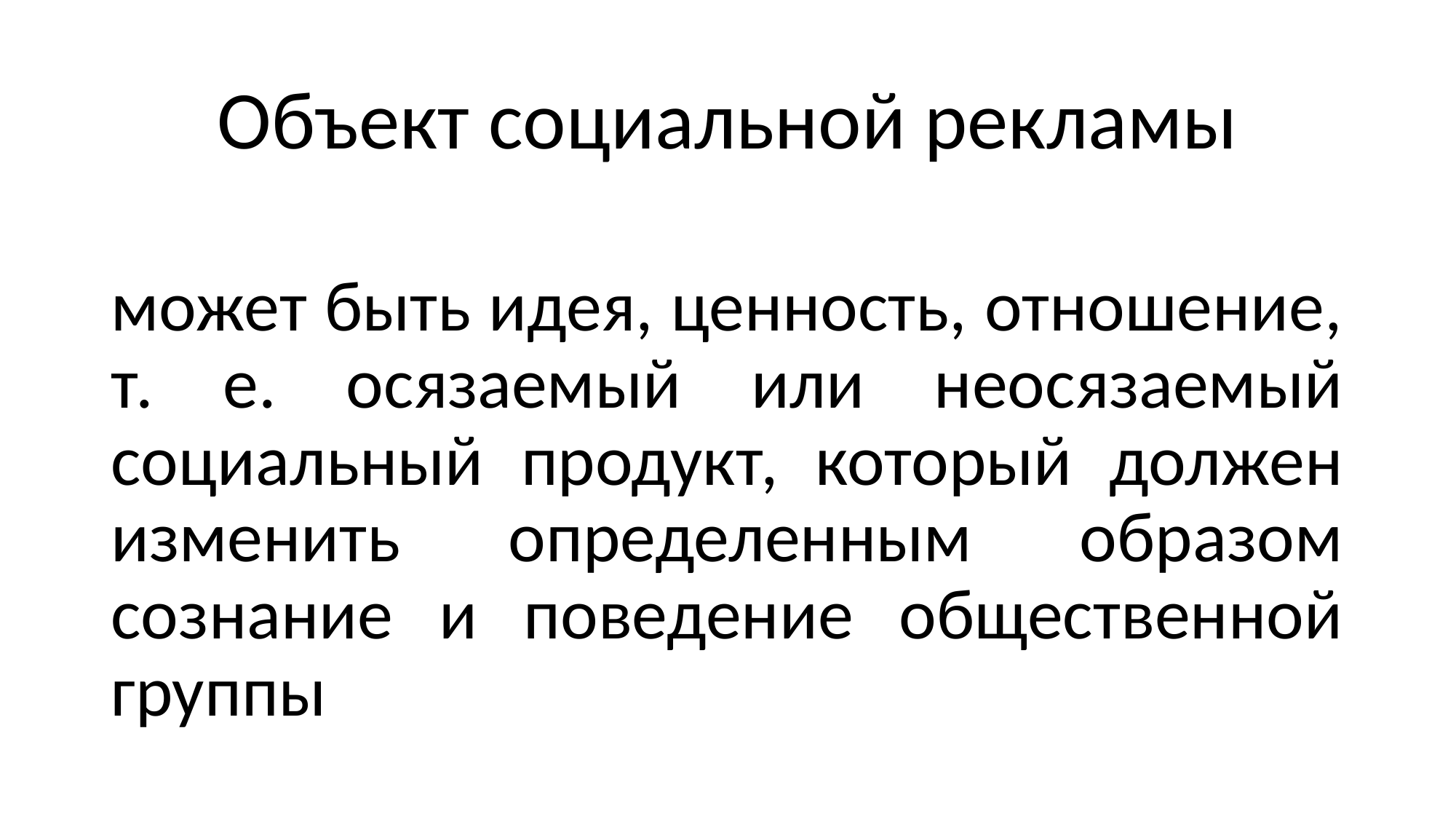

# Объект социальной рекламы
может быть идея, ценность, отношение, т. е. осязаемый или неосязаемый социальный продукт, который должен изменить определенным образом сознание и поведение общественной группы